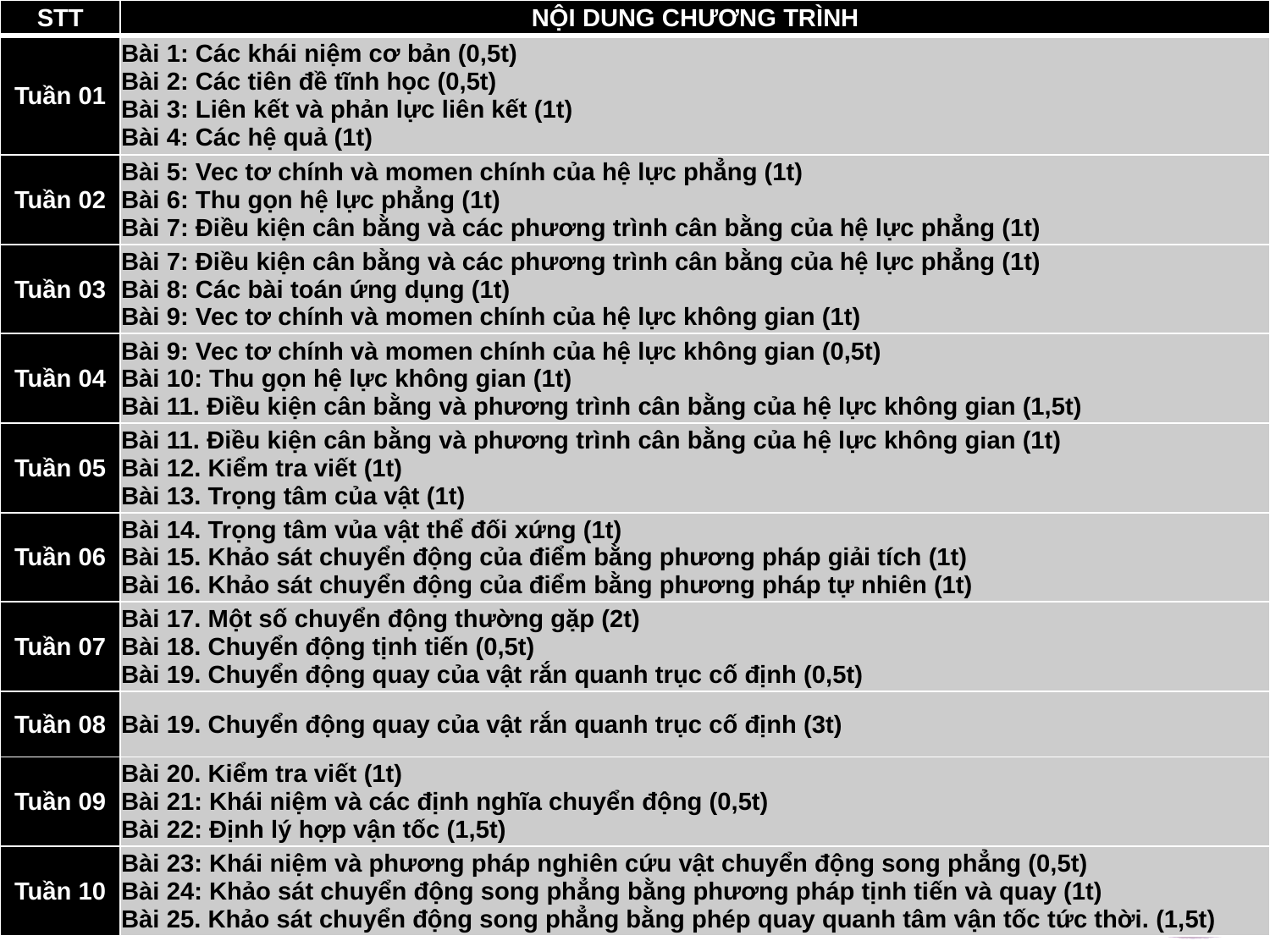

| STT | NỘI DUNG CHƯƠNG TRÌNH |
| --- | --- |
| Tuần 01 | Bài 1: Các khái niệm cơ bản (0,5t) Bài 2: Các tiên đề tĩnh học (0,5t) Bài 3: Liên kết và phản lực liên kết (1t) Bài 4: Các hệ quả (1t) |
| Tuần 02 | Bài 5: Vec tơ chính và momen chính của hệ lực phẳng (1t) Bài 6: Thu gọn hệ lực phẳng (1t) Bài 7: Điều kiện cân bằng và các phương trình cân bằng của hệ lực phẳng (1t) |
| Tuần 03 | Bài 7: Điều kiện cân bằng và các phương trình cân bằng của hệ lực phẳng (1t) Bài 8: Các bài toán ứng dụng (1t) Bài 9: Vec tơ chính và momen chính của hệ lực không gian (1t) |
| Tuần 04 | Bài 9: Vec tơ chính và momen chính của hệ lực không gian (0,5t) Bài 10: Thu gọn hệ lực không gian (1t) Bài 11. Điều kiện cân bằng và phương trình cân bằng của hệ lực không gian (1,5t) |
| Tuần 05 | Bài 11. Điều kiện cân bằng và phương trình cân bằng của hệ lực không gian (1t) Bài 12. Kiểm tra viết (1t) Bài 13. Trọng tâm của vật (1t) |
| Tuần 06 | Bài 14. Trọng tâm vủa vật thể đối xứng (1t) Bài 15. Khảo sát chuyển động của điểm bằng phương pháp giải tích (1t) Bài 16. Khảo sát chuyển động của điểm bằng phương pháp tự nhiên (1t) |
| Tuần 07 | Bài 17. Một số chuyển động thường gặp (2t) Bài 18. Chuyển động tịnh tiến (0,5t) Bài 19. Chuyển động quay của vật rắn quanh trục cố định (0,5t) |
| Tuần 08 | Bài 19. Chuyển động quay của vật rắn quanh trục cố định (3t) |
| Tuần 09 | Bài 20. Kiểm tra viết (1t) Bài 21: Khái niệm và các định nghĩa chuyển động (0,5t) Bài 22: Định lý hợp vận tốc (1,5t) |
| Tuần 10 | Bài 23: Khái niệm và phương pháp nghiên cứu vật chuyển động song phẳng (0,5t) Bài 24: Khảo sát chuyển động song phẳng bằng phương pháp tịnh tiến và quay (1t) Bài 25. Khảo sát chuyển động song phẳng bằng phép quay quanh tâm vận tốc tức thời. (1,5t) |
4